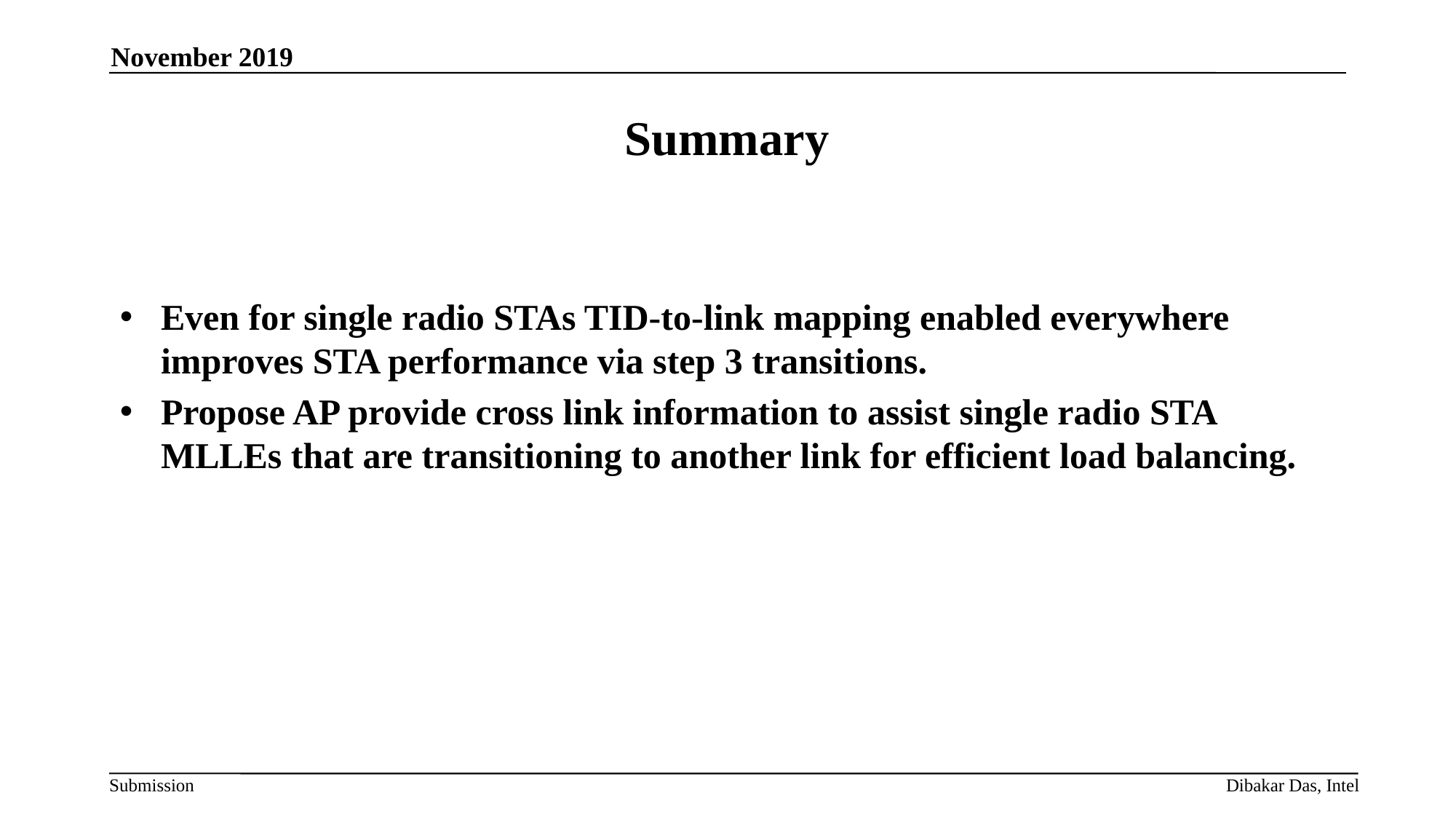

November 2019
# Summary

Even for single radio STAs TID-to-link mapping enabled everywhere improves STA performance via step 3 transitions.
Propose AP provide cross link information to assist single radio STA MLLEs that are transitioning to another link for efficient load balancing.

Slide 14
Dibakar Das, Intel